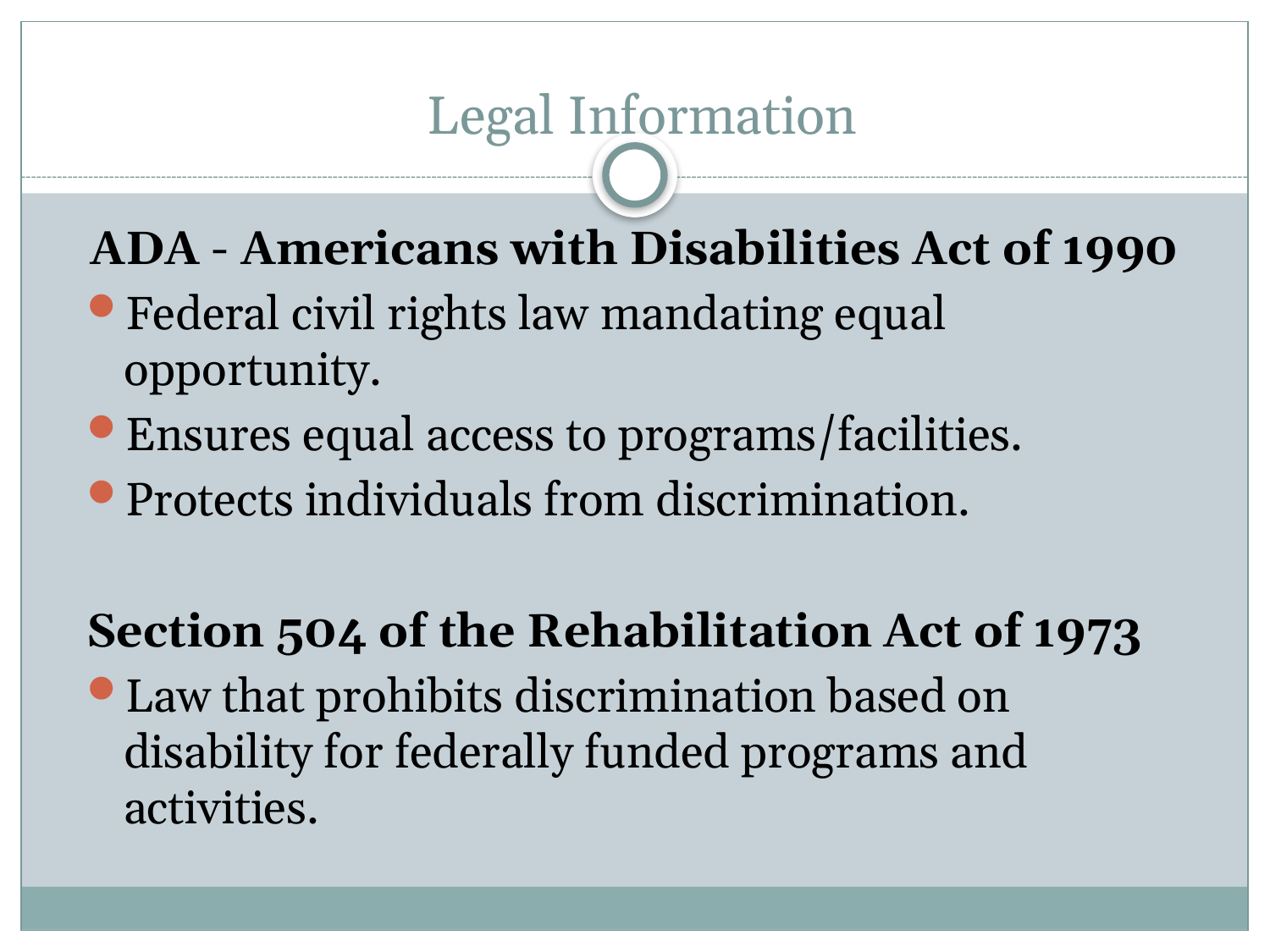

# Legal Information
ADA - Americans with Disabilities Act of 1990
Federal civil rights law mandating equal opportunity.
Ensures equal access to programs/facilities.
Protects individuals from discrimination.

Section 504 of the Rehabilitation Act of 1973
Law that prohibits discrimination based on disability for federally funded programs and activities.